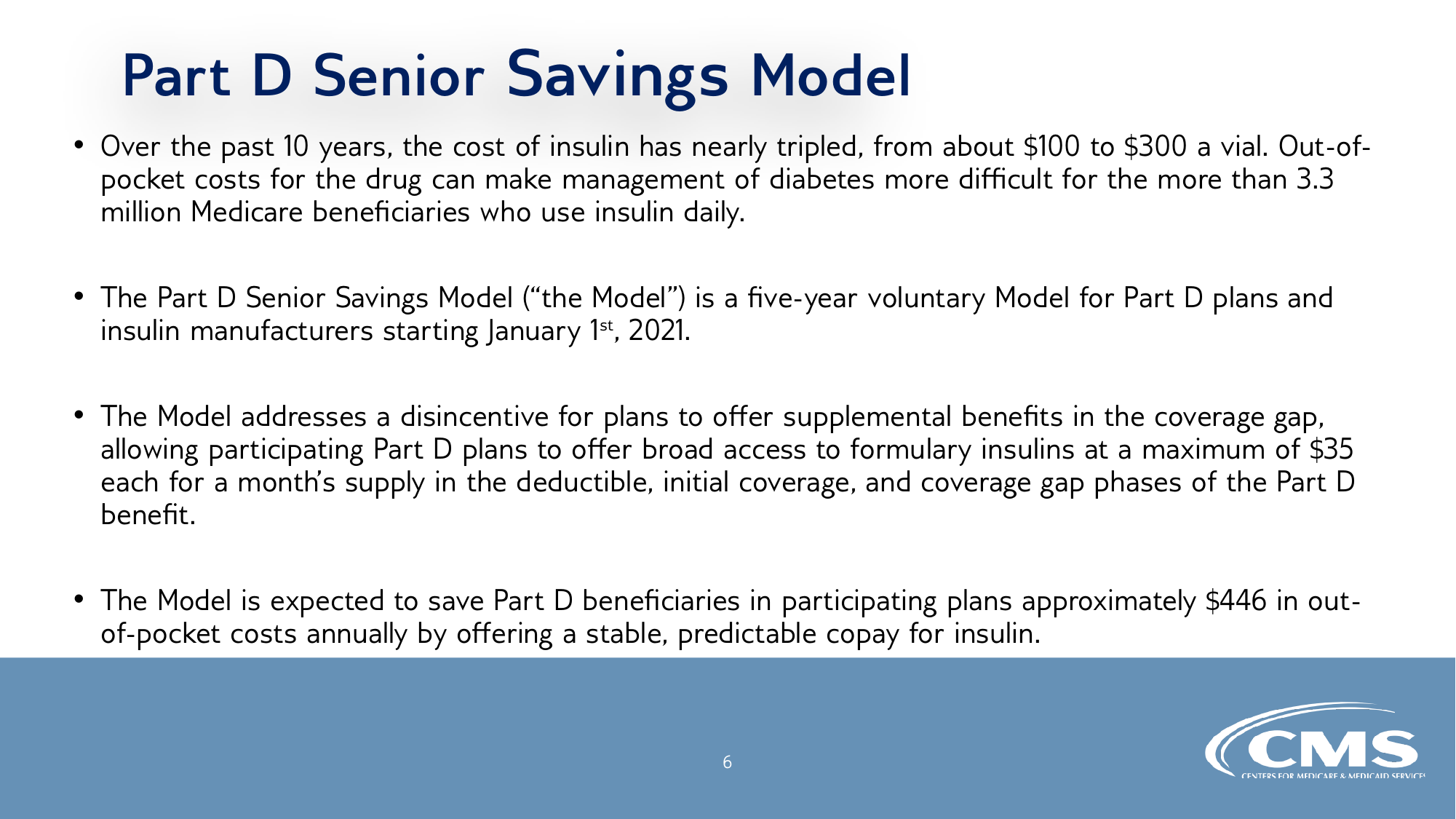

# Part D Senior Savings Model
Over the past 10 years, the cost of insulin has nearly tripled, from about $100 to $300 a vial. Out-of-pocket costs for the drug can make management of diabetes more difficult for the more than 3.3 million Medicare beneficiaries who use insulin daily.

The Part D Senior Savings Model (“the Model”) is a five-year voluntary Model for Part D plans and insulin manufacturers starting January 1st, 2021.

The Model addresses a disincentive for plans to offer supplemental benefits in the coverage gap, allowing participating Part D plans to offer broad access to formulary insulins at a maximum of $35 each for a month’s supply in the deductible, initial coverage, and coverage gap phases of the Part D benefit.

The Model is expected to save Part D beneficiaries in participating plans approximately $446 in out-of-pocket costs annually by offering a stable, predictable copay for insulin.
6